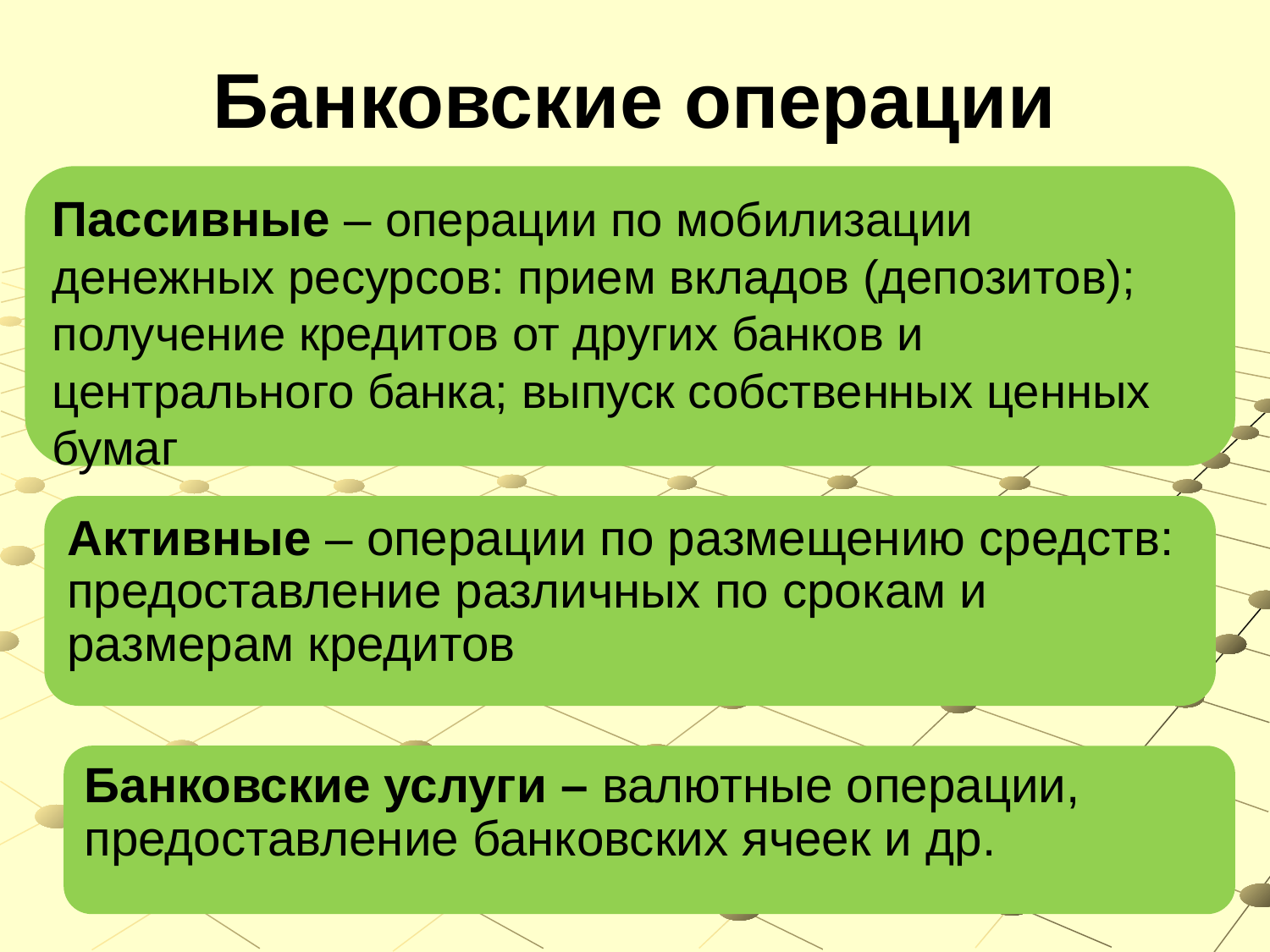

# Банковские операции
Пассивные – операции по мобилизации денежных ресурсов: прием вкладов (депозитов); получение кредитов от других банков и центрального банка; выпуск собственных ценных бумаг

Активные – операции по размещению средств: предоставление различных по срокам и размерам кредитов

Банковские услуги – валютные операции, предоставление банковских ячеек и др.